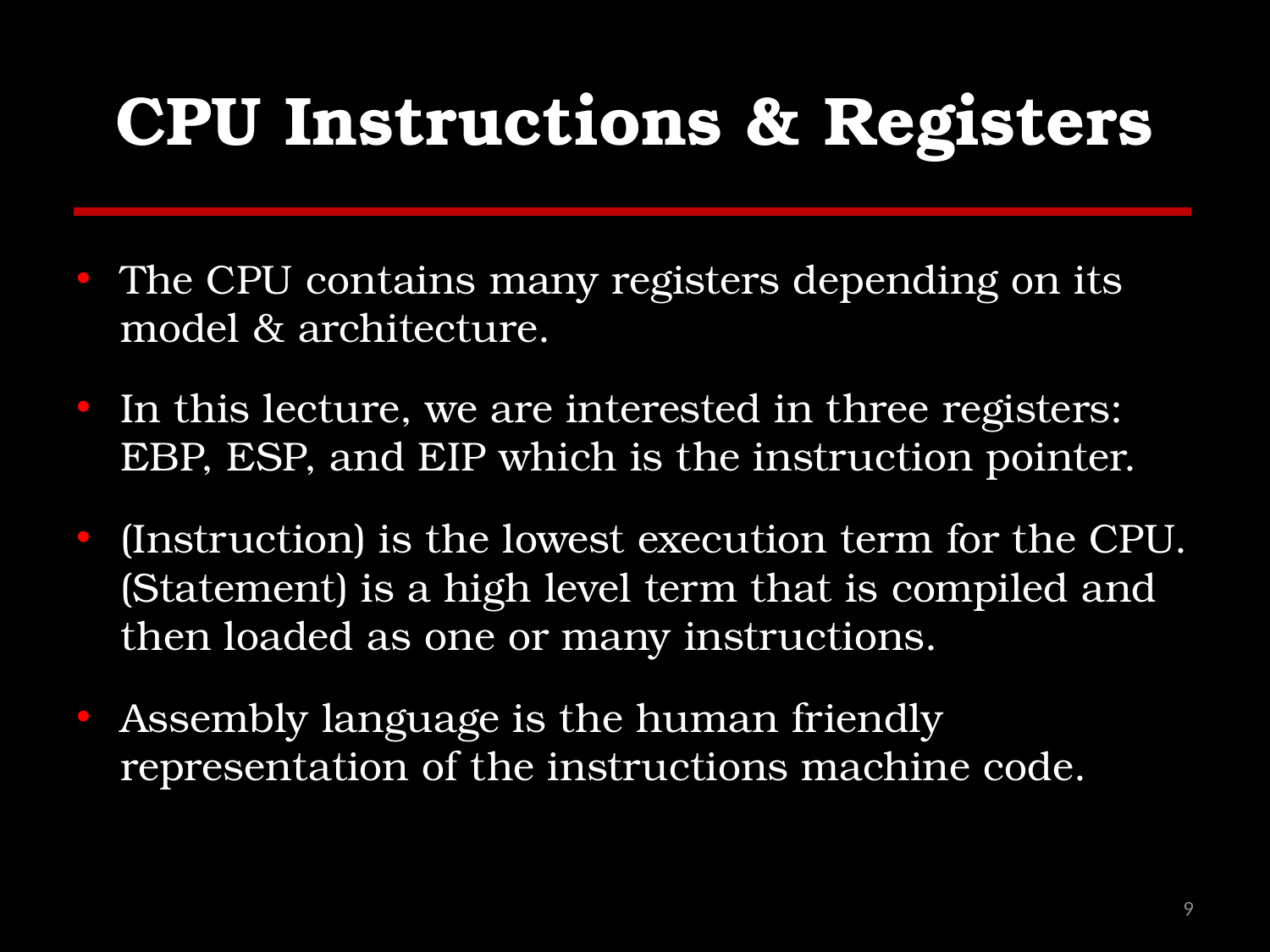

# CPU Instructions & Registers

The CPU contains many registers depending on its model & architecture.

In this lecture, we are interested in three registers: EBP, ESP, and EIP which is the instruction pointer.

(Instruction) is the lowest execution term for the CPU. (Statement) is a high level term that is compiled and then loaded as one or many instructions.

Assembly language is the human friendly representation of the instructions machine code.
9